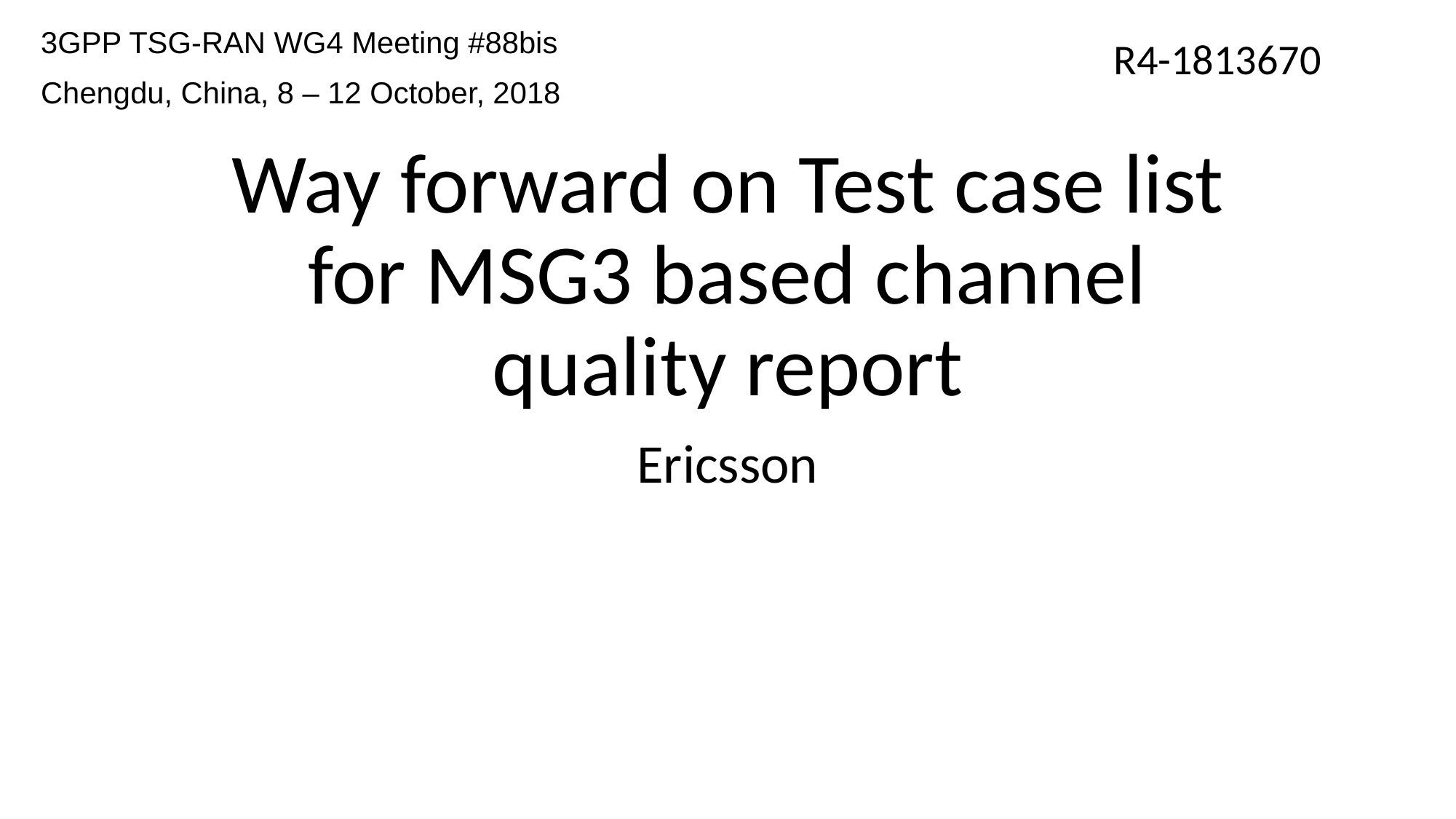

3GPP TSG-RAN WG4 Meeting #88bis
Chengdu, China, 8 – 12 October, 2018
R4-1813670
# Way forward on Test case list for MSG3 based channel quality report
Ericsson